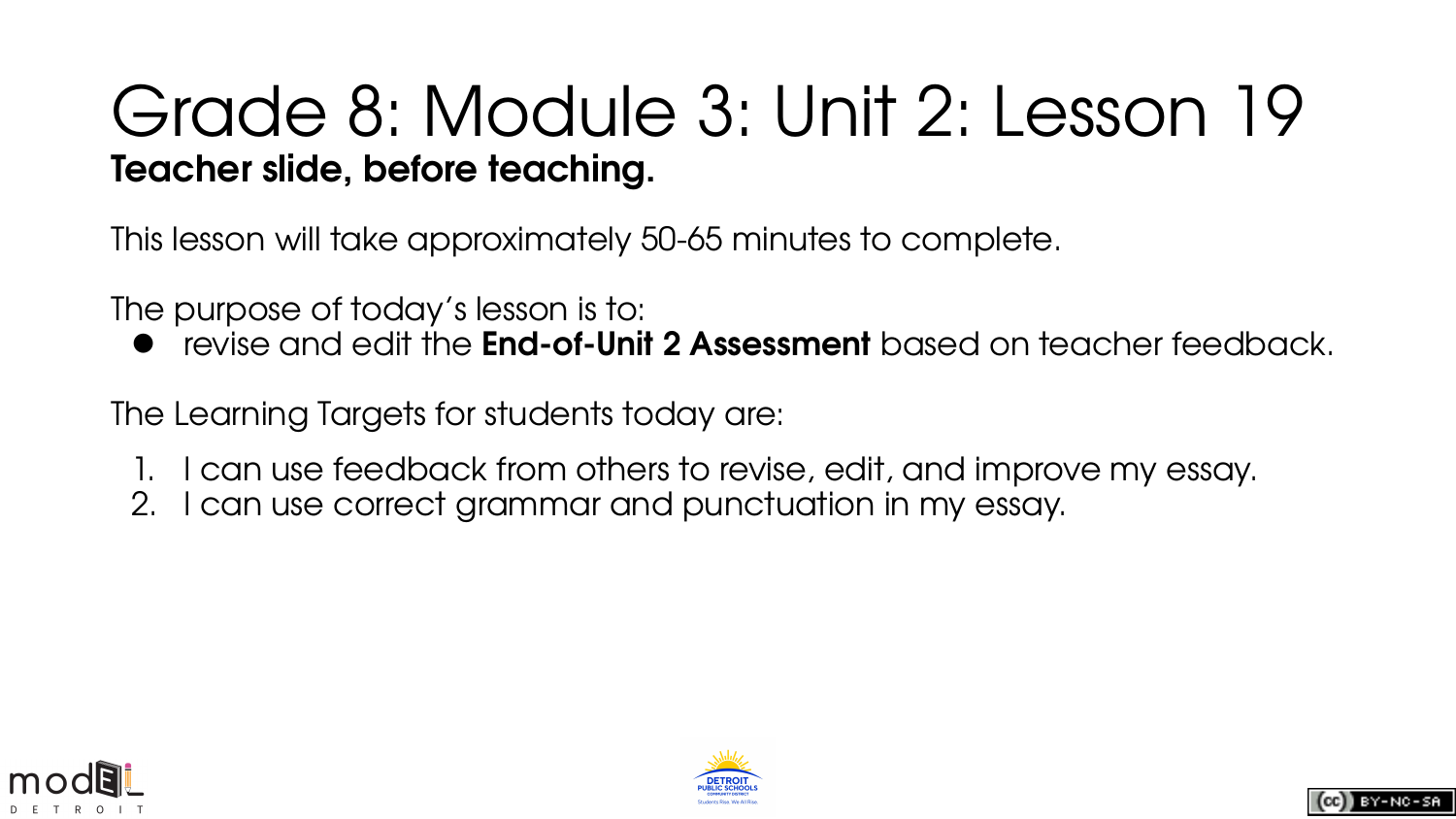

# Grade 8: Module 3: Unit 2: Lesson 19
Teacher slide, before teaching.

This lesson will take approximately 50-65 minutes to complete.

The purpose of today’s lesson is to:
revise and edit the End-of-Unit 2 Assessment based on teacher feedback.
The Learning Targets for students today are:
I can use feedback from others to revise, edit, and improve my essay.
I can use correct grammar and punctuation in my essay.